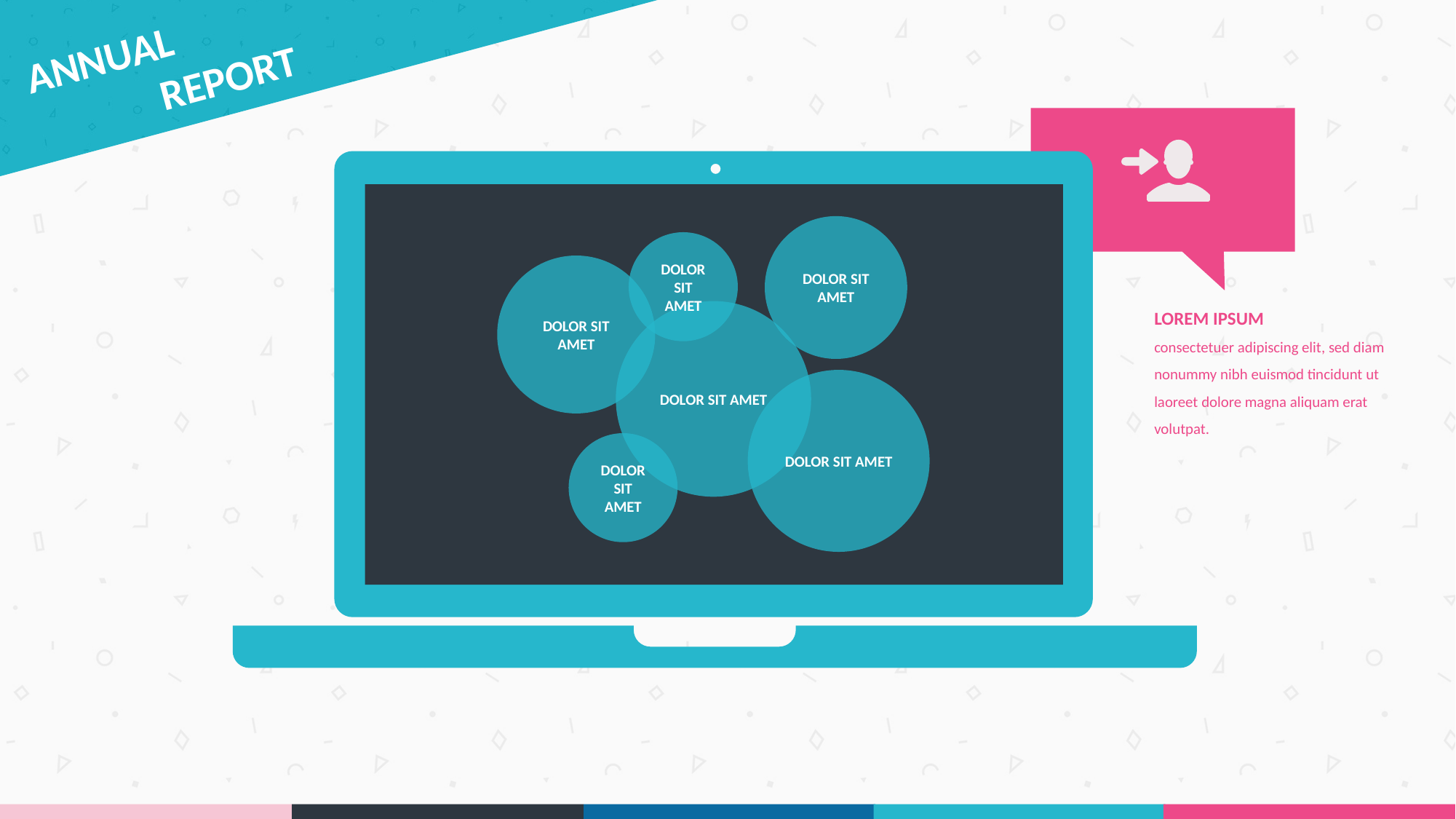

ANNUAL
             REPORT

DOLOR SIT AMET
DOLOR SIT AMET
DOLOR SIT AMET
LOREM IPSUM
consectetuer adipiscing elit, sed diam nonummy nibh euismod tincidunt ut laoreet dolore magna aliquam erat volutpat.
DOLOR SIT AMET
DOLOR SIT AMET
DOLOR SIT AMET